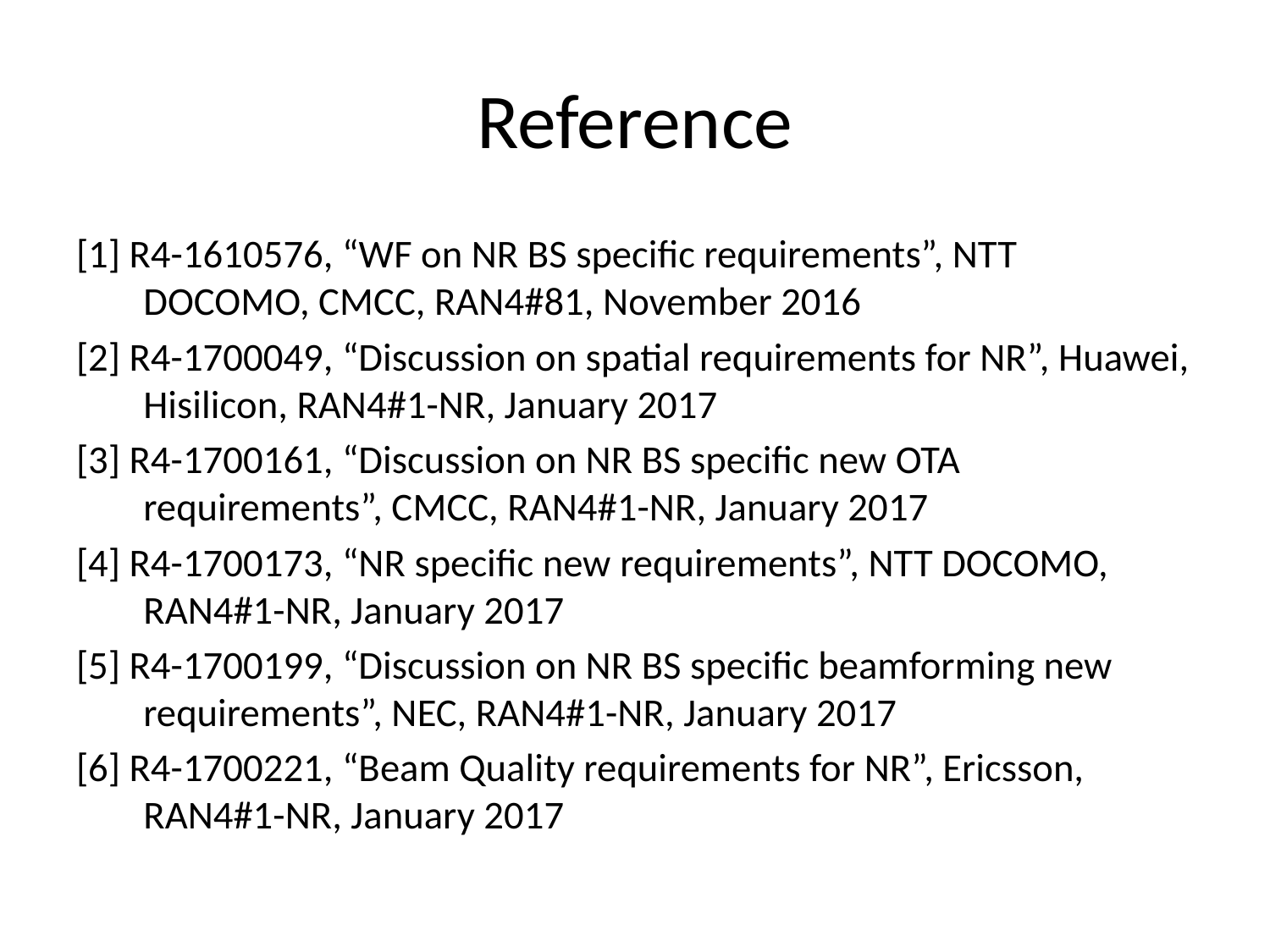

# Reference
[1] R4-1610576, “WF on NR BS specific requirements”, NTT DOCOMO, CMCC, RAN4#81, November 2016
[2] R4-1700049, “Discussion on spatial requirements for NR”, Huawei, Hisilicon, RAN4#1-NR, January 2017
[3] R4-1700161, “Discussion on NR BS specific new OTA requirements”, CMCC, RAN4#1-NR, January 2017
[4] R4-1700173, “NR specific new requirements”, NTT DOCOMO, RAN4#1-NR, January 2017
[5] R4-1700199, “Discussion on NR BS specific beamforming new requirements”, NEC, RAN4#1-NR, January 2017
[6] R4-1700221, “Beam Quality requirements for NR”, Ericsson, RAN4#1-NR, January 2017